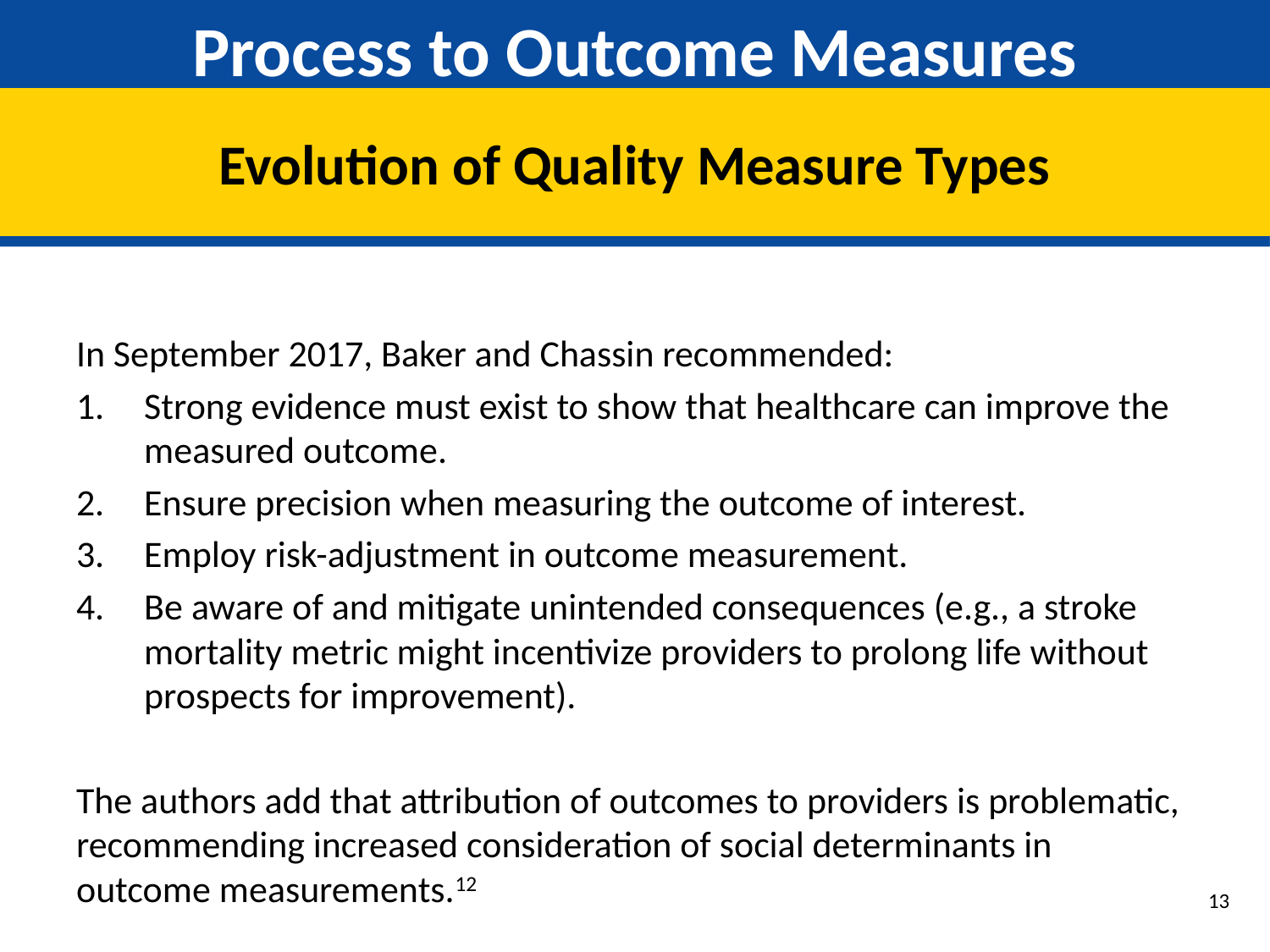

# Process to Outcome Measures
Evolution of Quality Measure Types
In September 2017, Baker and Chassin recommended:
Strong evidence must exist to show that healthcare can improve the measured outcome.
Ensure precision when measuring the outcome of interest.
Employ risk-adjustment in outcome measurement.
Be aware of and mitigate unintended consequences (e.g., a stroke mortality metric might incentivize providers to prolong life without prospects for improvement).

The authors add that attribution of outcomes to providers is problematic, recommending increased consideration of social determinants in outcome measurements.12